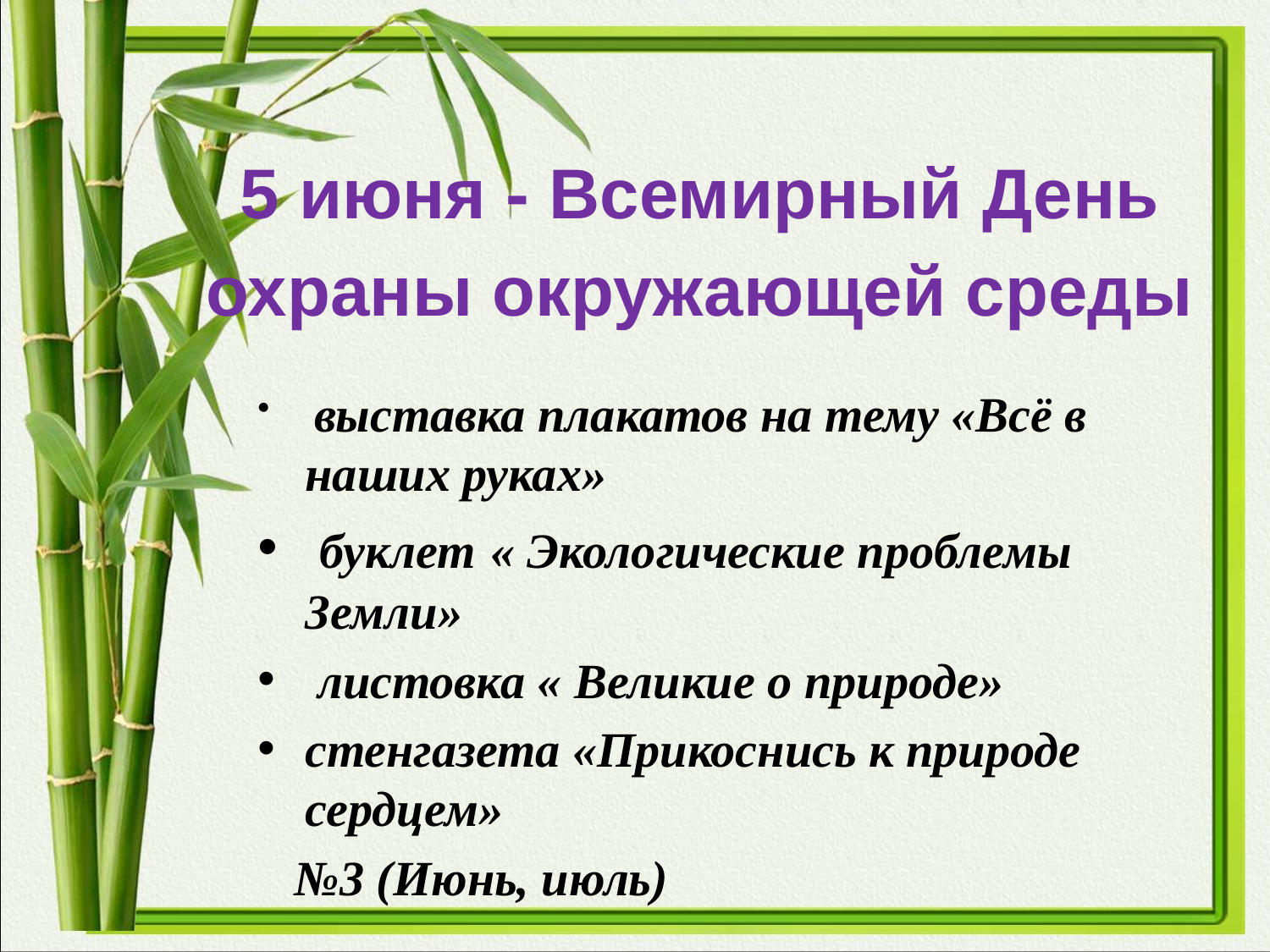

# 5 июня - Всемирный День охраны окружающей среды
 выставка плакатов на тему «Всё в наших руках»
 буклет « Экологические проблемы Земли»
 листовка « Великие о природе»
стенгазета «Прикоснись к природе сердцем»
   №3 (Июнь, июль)